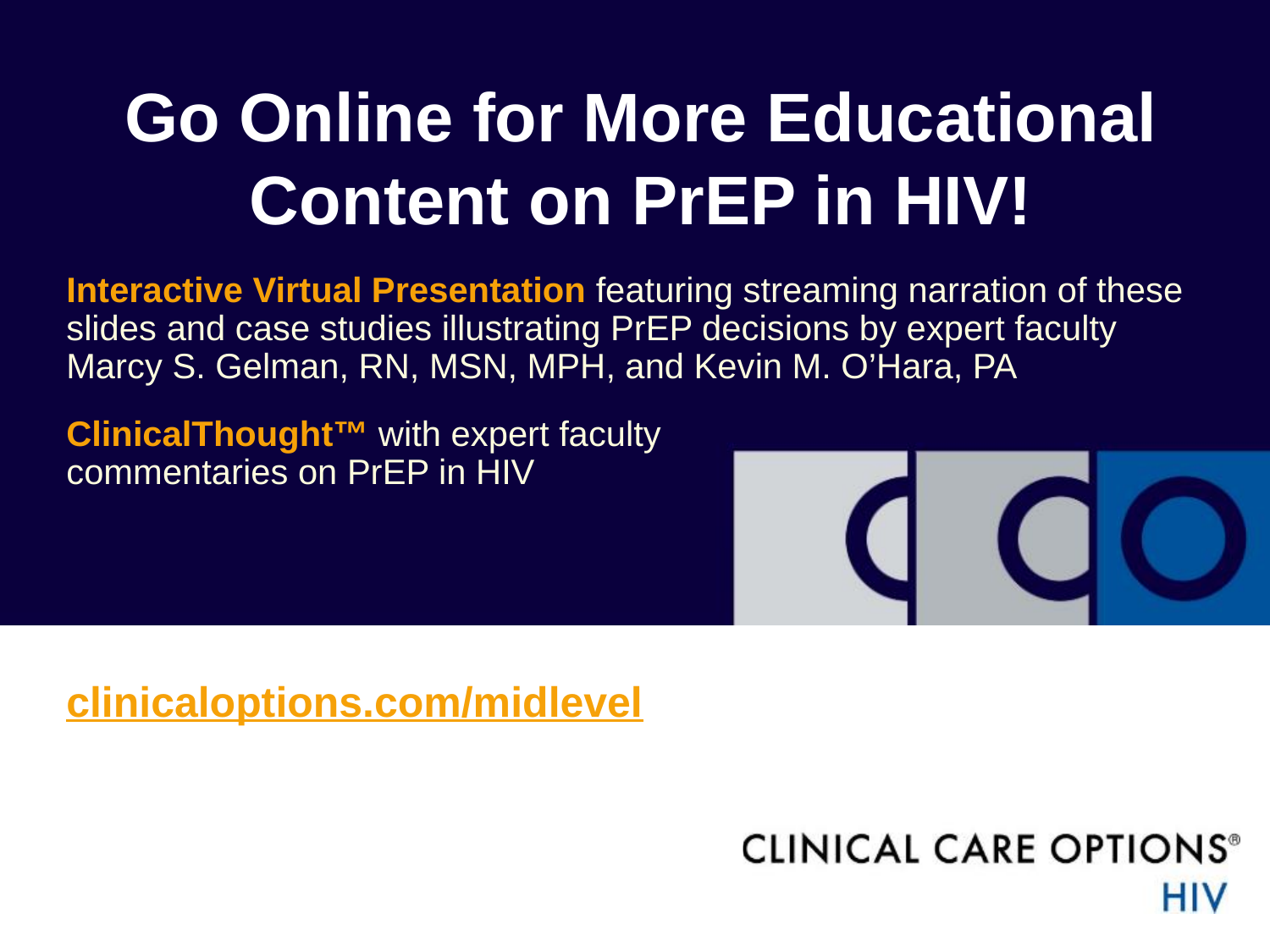

# Go Online for More Educational Content on PrEP in HIV!
Interactive Virtual Presentation featuring streaming narration of these slides and case studies illustrating PrEP decisions by expert faculty Marcy S. Gelman, RN, MSN, MPH, and Kevin M. O’Hara, PA
ClinicalThought™ with expert faculty
commentaries on PrEP in HIV
clinicaloptions.com/midlevel